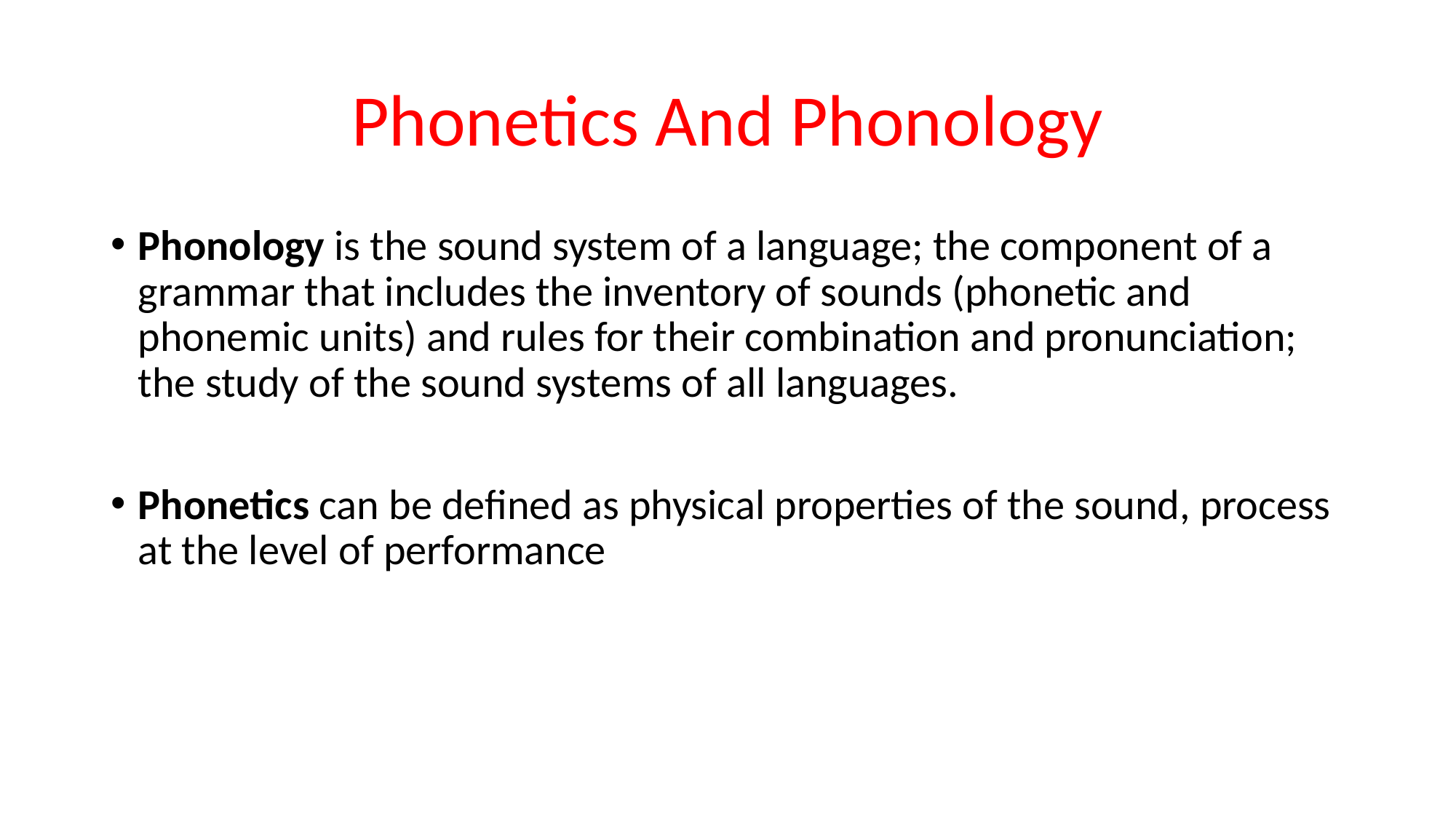

# Phonetics And Phonology
Phonology is the sound system of a language; the component of a grammar that includes the inventory of sounds (phonetic and phonemic units) and rules for their combination and pronunciation; the study of the sound systems of all languages.

Phonetics can be defined as physical properties of the sound, process at the level of performance